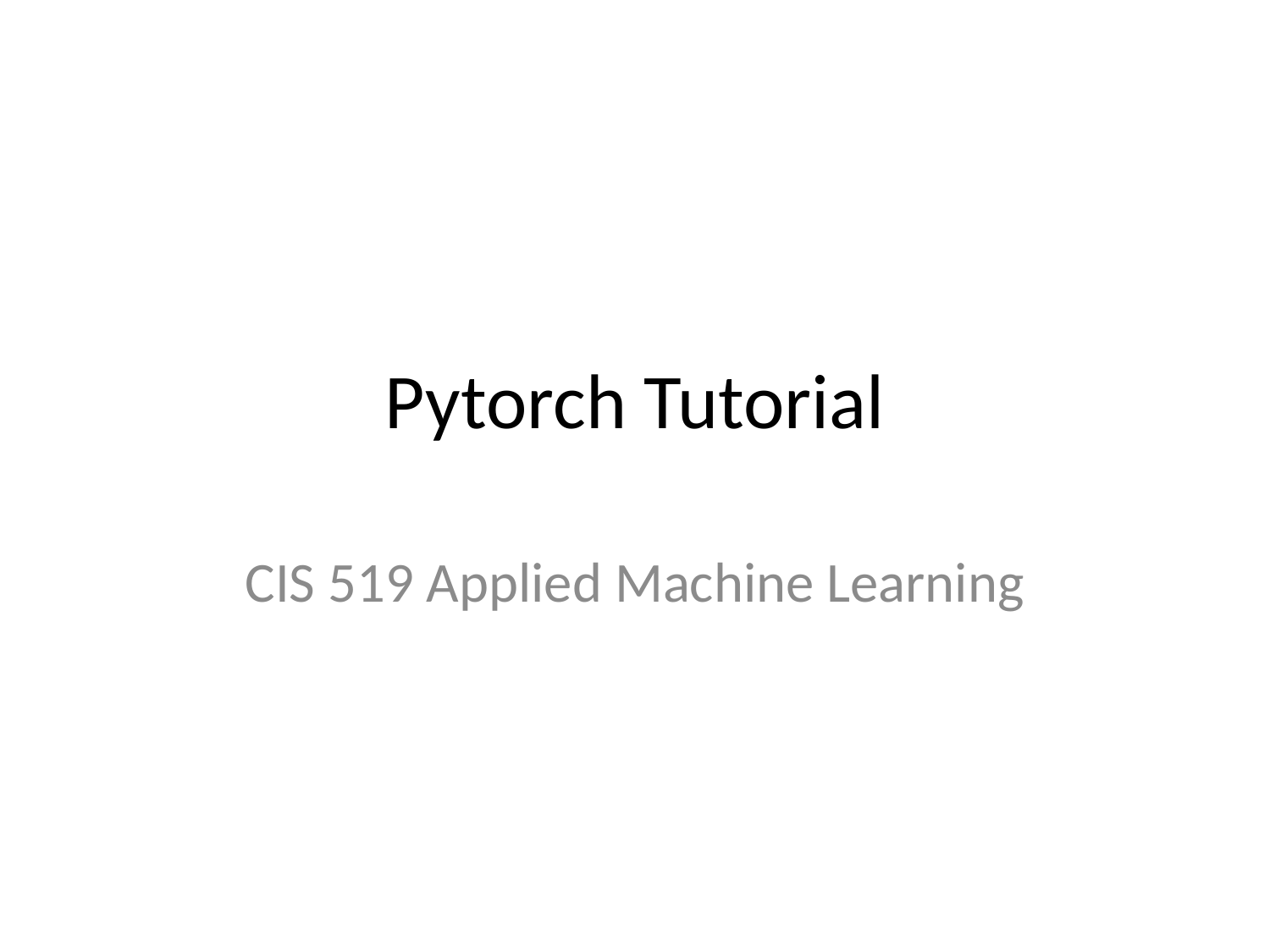

# Pytorch Tutorial
CIS 519 Applied Machine Learning